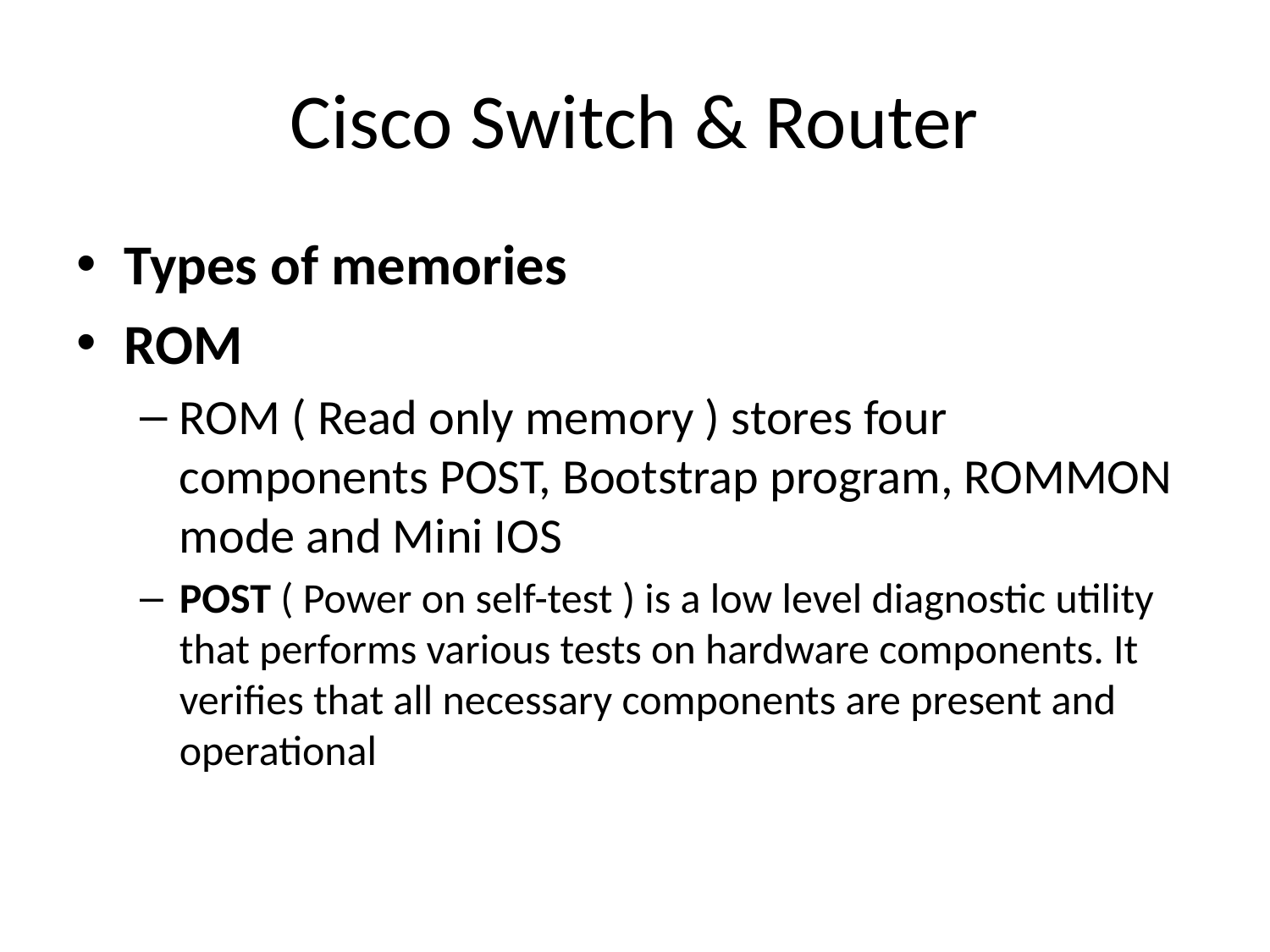

# Cisco Switch & Router
Types of memories
ROM
ROM ( Read only memory ) stores four components POST, Bootstrap program, ROMMON mode and Mini IOS
POST ( Power on self-test ) is a low level diagnostic utility that performs various tests on hardware components. It verifies that all necessary components are present and operational